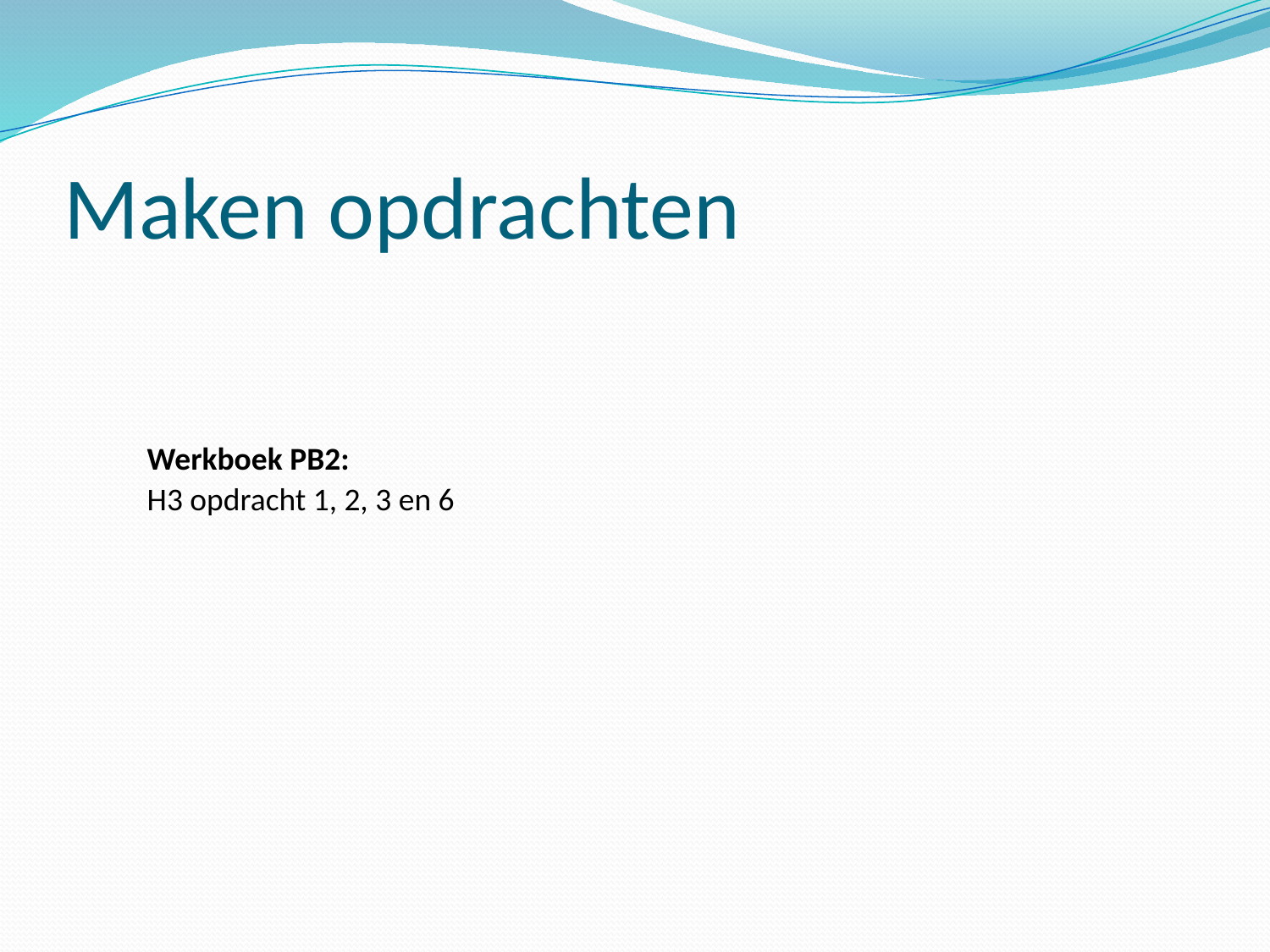

# Maken opdrachten
Werkboek PB2:
H3 opdracht 1, 2, 3 en 6